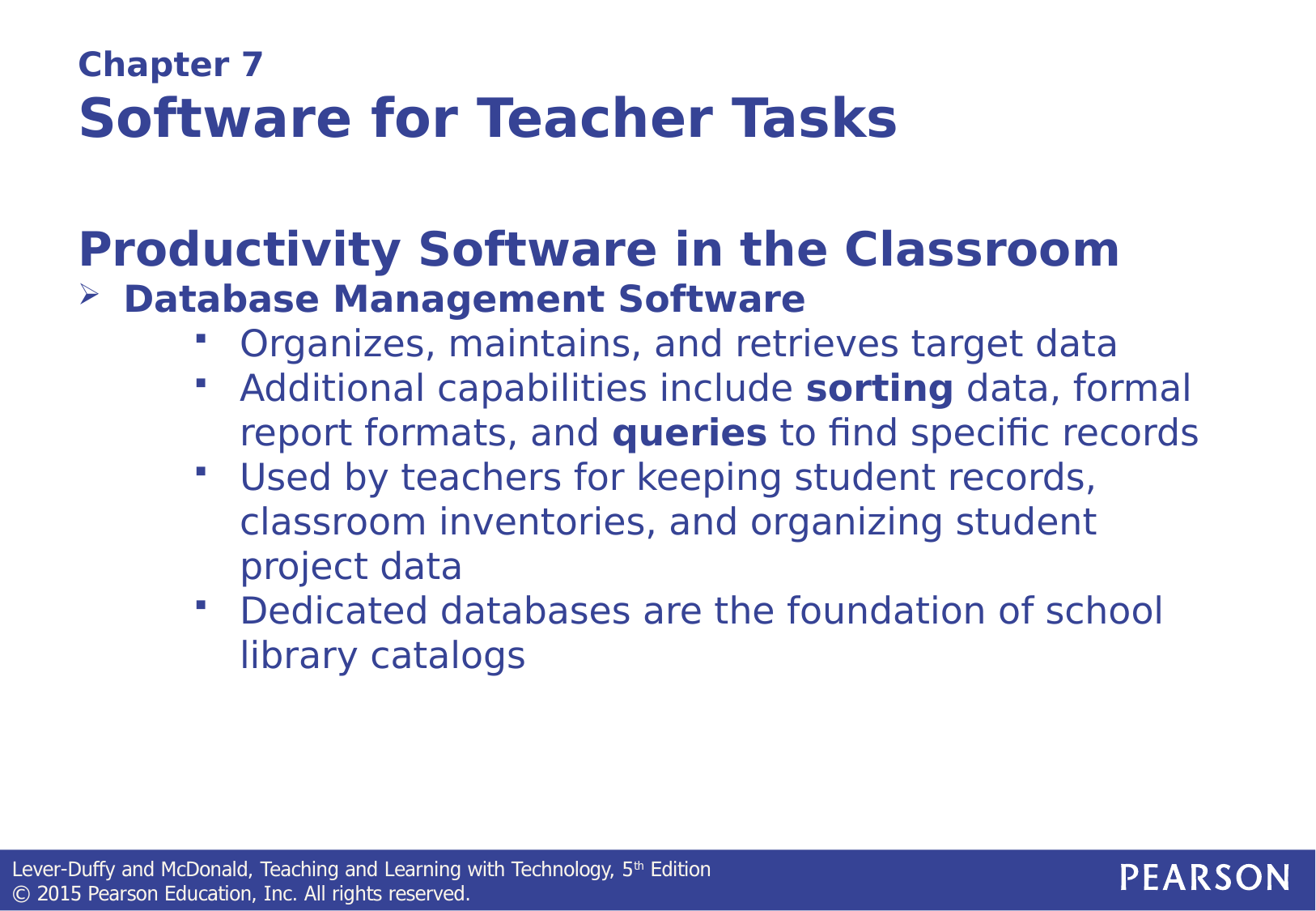

# Chapter 7 Software for Teacher Tasks
Productivity Software in the Classroom
Database Management Software
Organizes, maintains, and retrieves target data
Additional capabilities include sorting data, formal report formats, and queries to find specific records
Used by teachers for keeping student records, classroom inventories, and organizing student project data
Dedicated databases are the foundation of school library catalogs